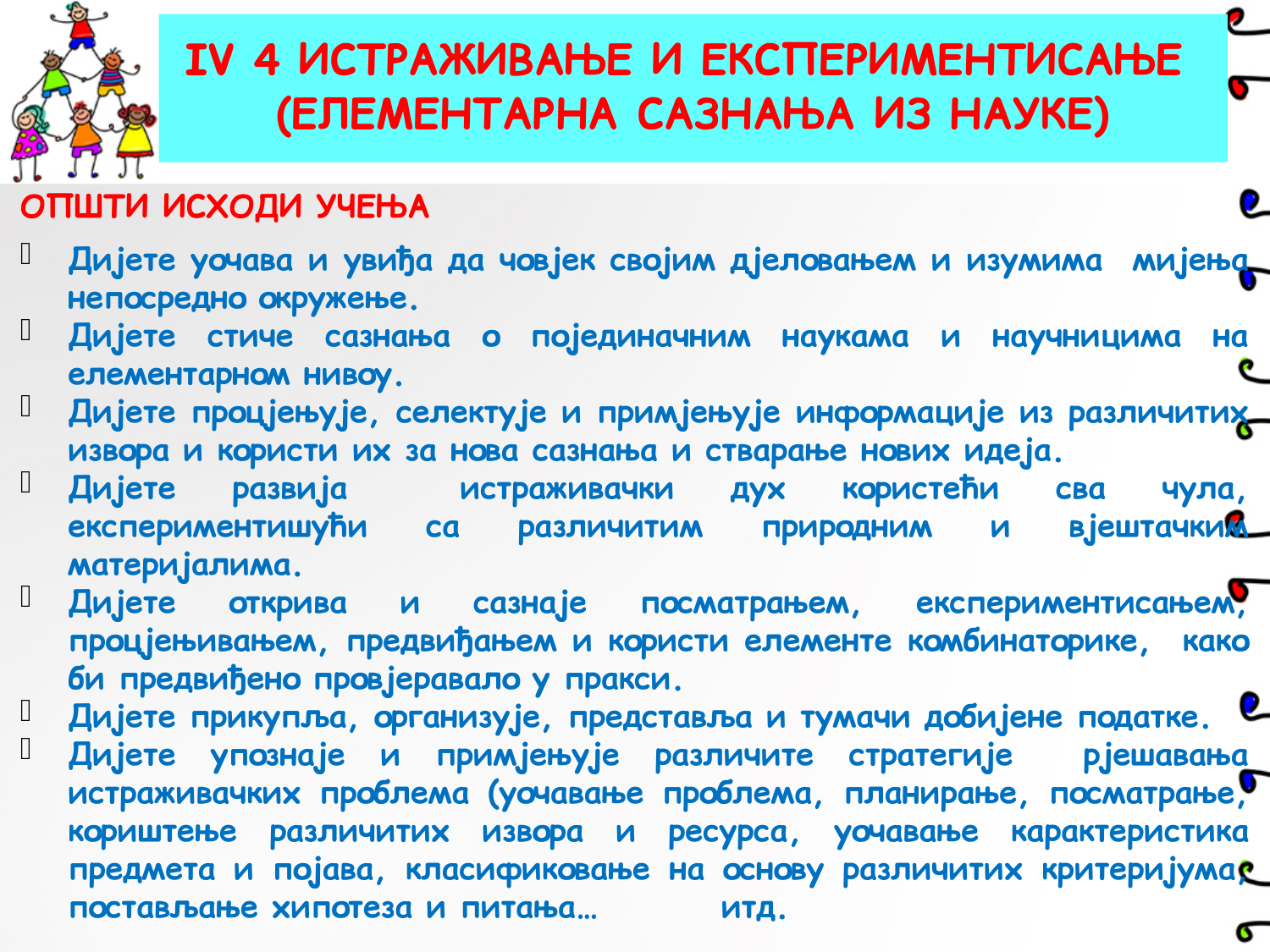

# IV 4 ИСТРАЖИВАЊЕ И ЕКСПЕРИМЕНТИСАЊЕ (ЕЛЕМЕНТАРНА САЗНАЊА ИЗ НАУКЕ)
ОПШТИ ИСХОДИ УЧЕЊА
Дијете уочава и увиђа да човјек својим дјеловањем и изумима  мијења непосредно окружење.
Дијете стиче сазнања о појединачним наукама и научницима на елементарном нивоу.
Дијете процјењује, селектује и примјењује информације из различитих извора и користи их за нова сазнања и стварање нових идеја.
Дијете развија  истраживачки дух користећи сва чула, експериментишући са различитим природним и вјештачким материјалима.
Дијете открива и сазнаје посматрањем, експериментисањем, процјењивањем, предвиђањем и користи елементе комбинаторике,  како би предвиђено провјеравало у пракси.
Дијете прикупља, организује, представља и тумачи добијене податке.
Дијете упознаје и примјењује различите стратегије  рјешавања истраживачких проблема (уочавање проблема, планирање, посматрање, кориштење различитих извора и ресурса, уочавање карактеристика предмета и појава, класификовање на основу различитих критеријума, постављање хипотеза и питања…         итд.